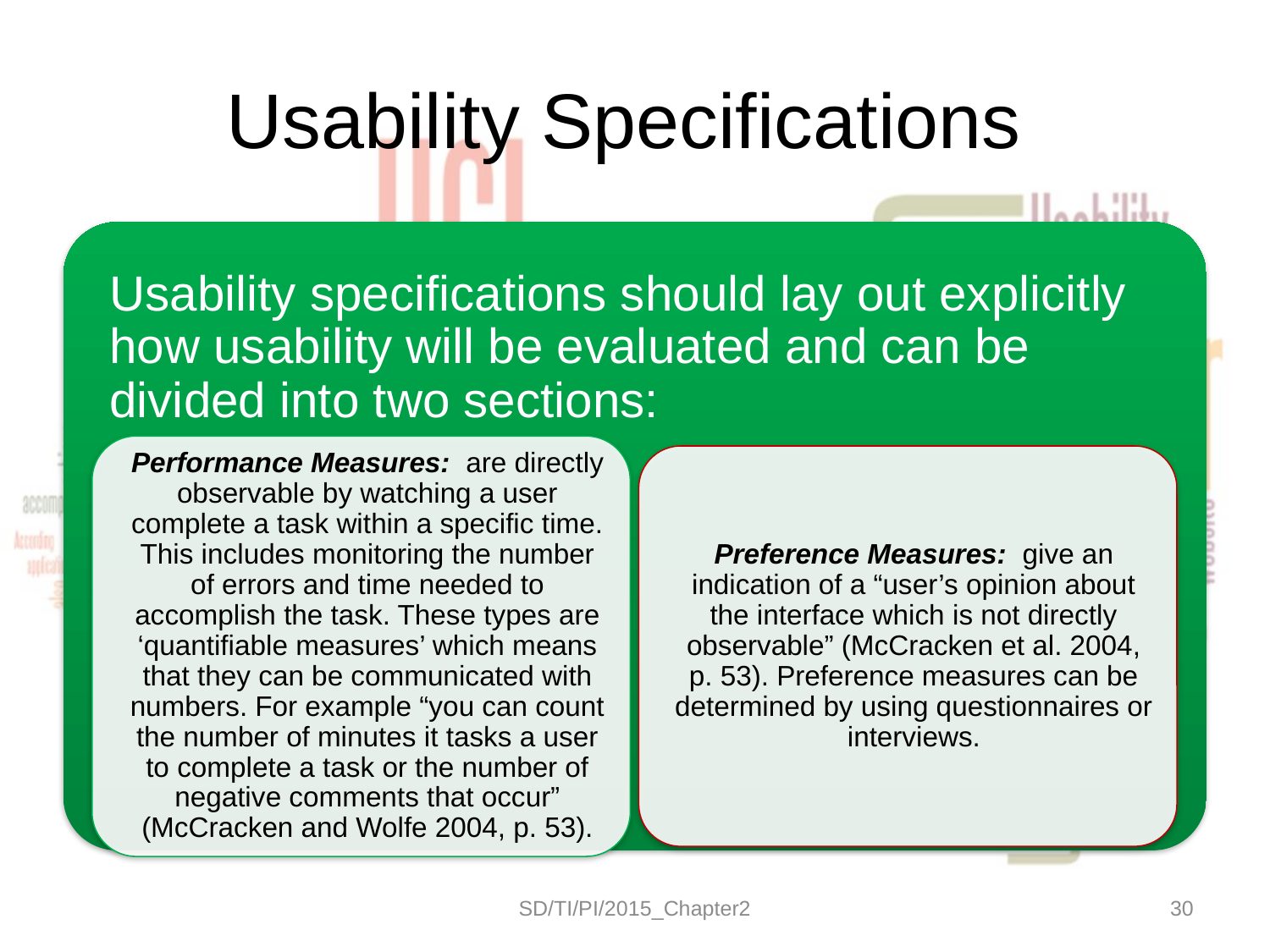

# Usability Specifications
Usability specifications should lay out explicitly how usability will be evaluated and can be divided into two sections:
Performance Measures:  are directly observable by watching a user complete a task within a specific time. This includes monitoring the number of errors and time needed to accomplish the task. These types are ‘quantifiable measures’ which means that they can be communicated with numbers. For example “you can count the number of minutes it tasks a user to complete a task or the number of negative comments that occur” (McCracken and Wolfe 2004, p. 53).
Preference Measures:  give an indication of a “user’s opinion about the interface which is not directly observable” (McCracken et al. 2004, p. 53). Preference measures can be determined by using questionnaires or interviews.
SD/TI/PI/2015_Chapter2
30